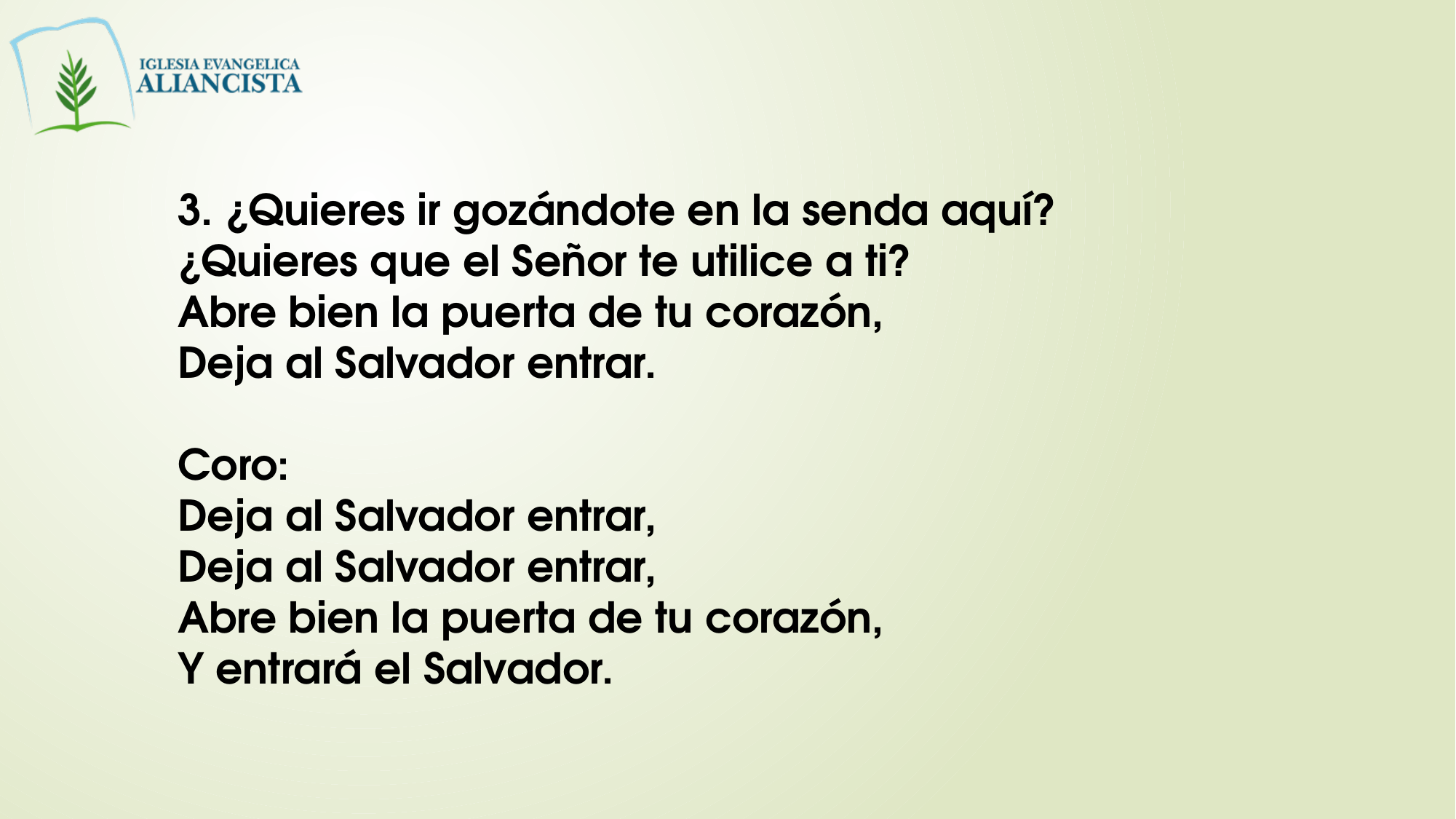

3. ¿Quieres ir gozándote en la senda aquí?
¿Quieres que el Señor te utilice a ti?
Abre bien la puerta de tu corazón,
Deja al Salvador entrar.

Coro:
Deja al Salvador entrar,
Deja al Salvador entrar,
Abre bien la puerta de tu corazón,
Y entrará el Salvador.